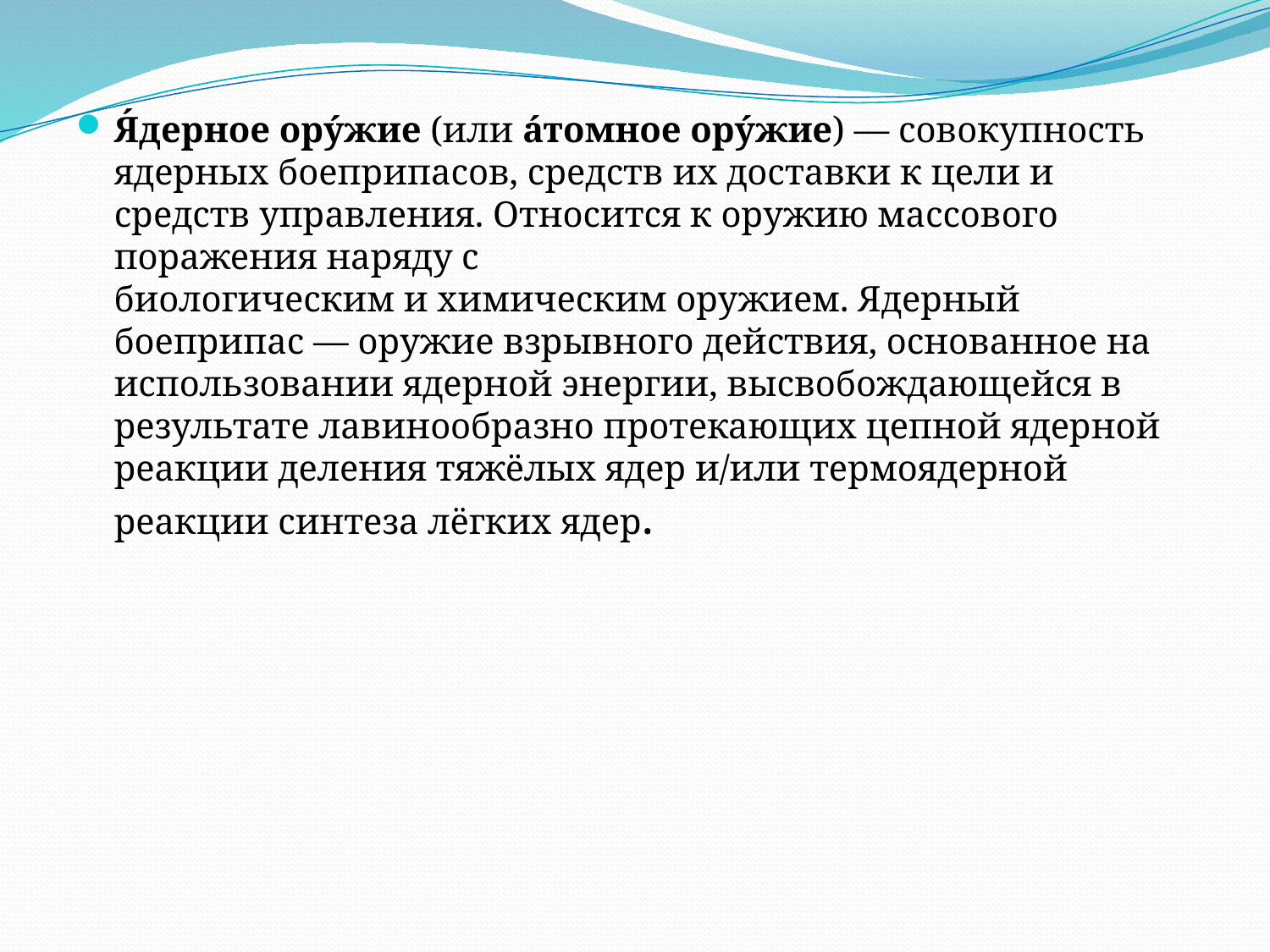

Я́дерное ору́жие (или а́томное ору́жие) — совокупность ядерных боеприпасов, средств их доставки к цели и средств управления. Относится к оружию массового поражения наряду с биологическим и химическим оружием. Ядерный боеприпас — оружие взрывного действия, основанное на использовании ядерной энергии, высвобождающейся в результате лавинообразно протекающих цепной ядерной реакции деления тяжёлых ядер и/или термоядерной реакции синтеза лёгких ядер.

#